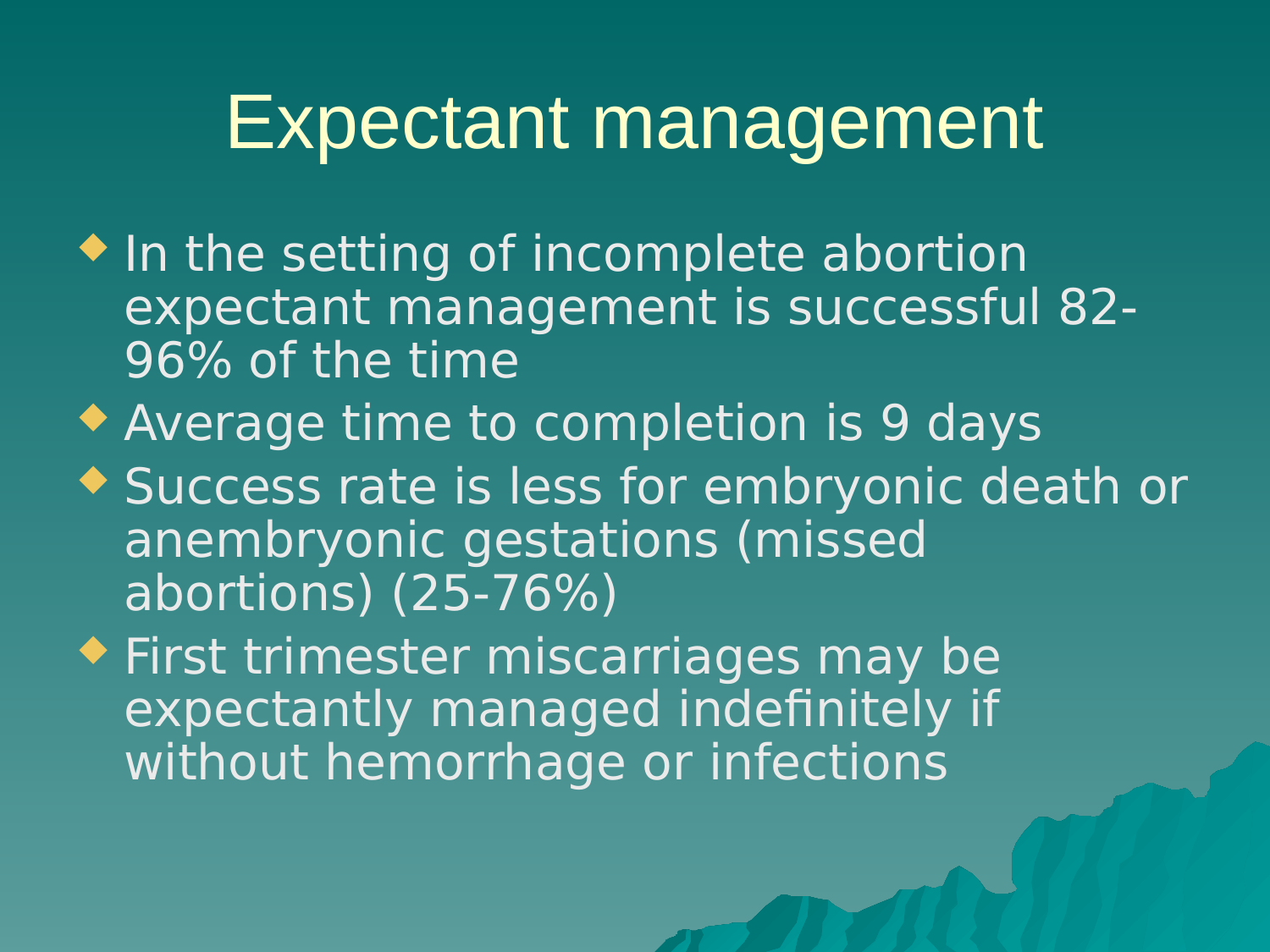

# Expectant management
In the setting of incomplete abortion expectant management is successful 82-96% of the time
Average time to completion is 9 days
Success rate is less for embryonic death or anembryonic gestations (missed abortions) (25-76%)
First trimester miscarriages may be expectantly managed indefinitely if without hemorrhage or infections